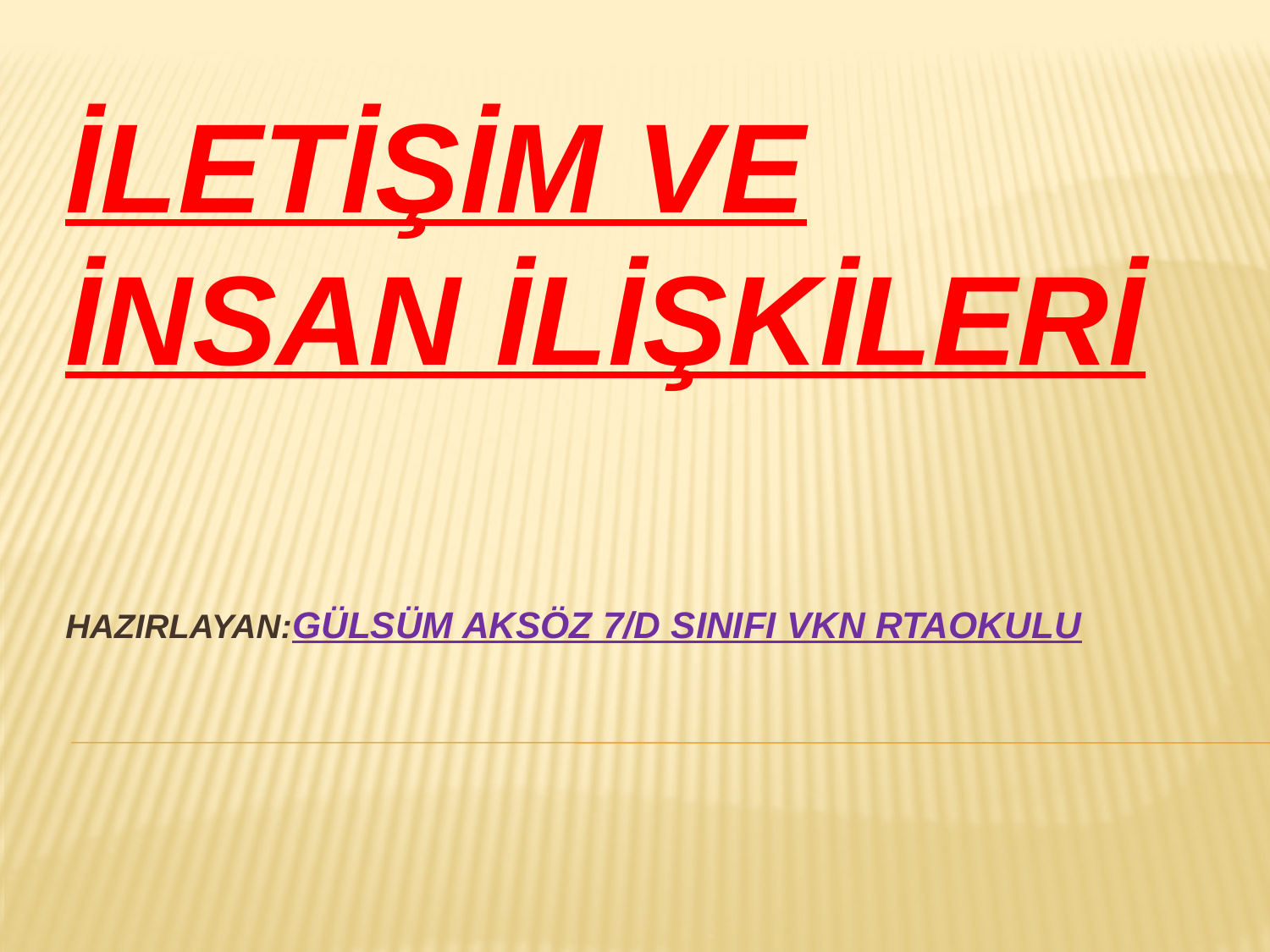

# İLETİŞİM VE İNSAN İLİŞKİLERi

HAZIRLAYAN:GÜLSÜM AKSÖZ 7/D SINIFI VKN RTAOKULU